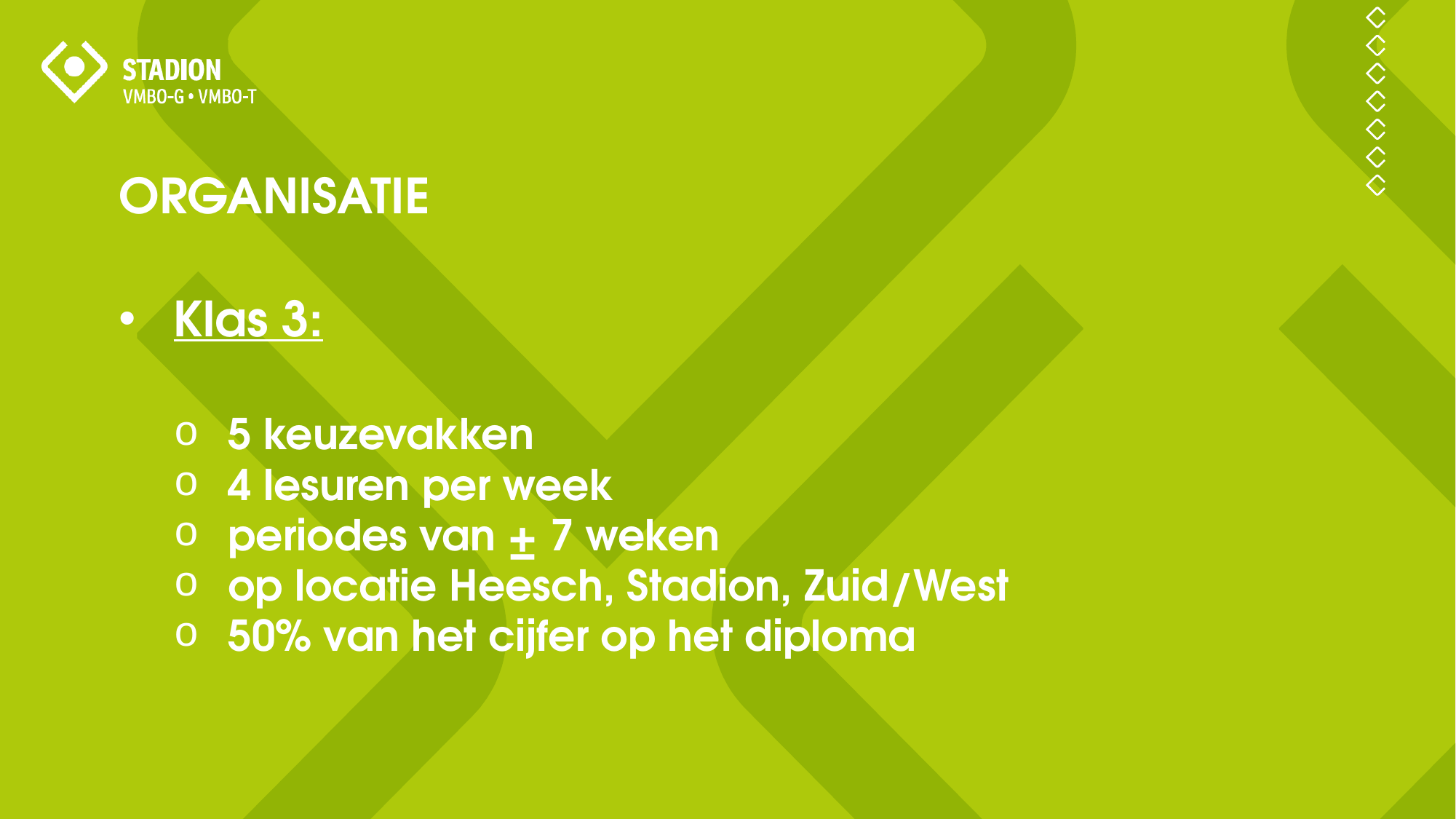

ORGANISATIE

Klas 3:

5 keuzevakken
4 lesuren per week
periodes van ± 7 weken
op locatie Heesch, Stadion, Zuid/West
50% van het cijfer op het diploma